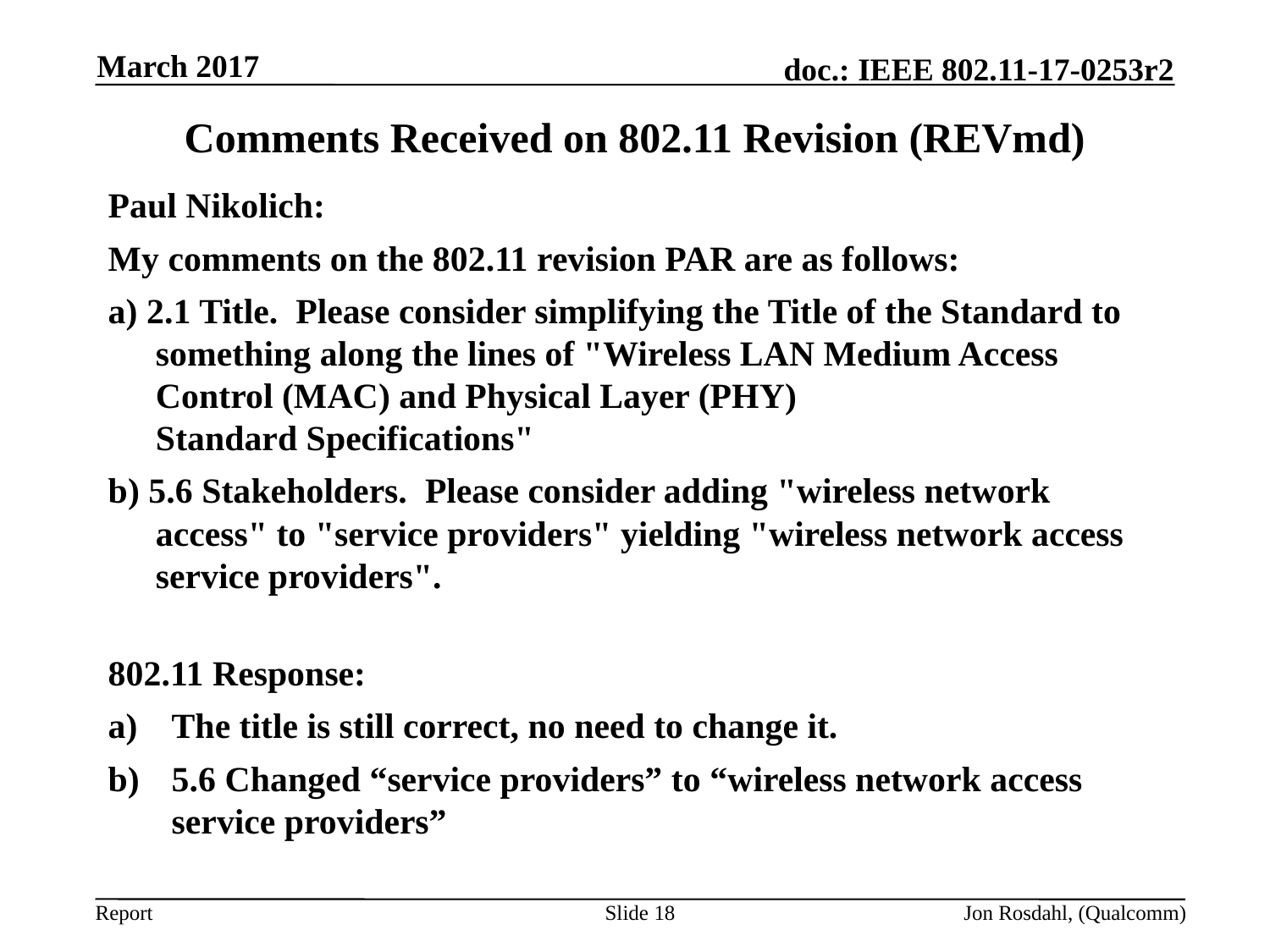

March 2017
# Comments Received on 802.11 Revision (REVmd)
Paul Nikolich:
My comments on the 802.11 revision PAR are as follows:
a) 2.1 Title.  Please consider simplifying the Title of the Standard to something along the lines of "Wireless LAN Medium Access Control (MAC) and Physical Layer (PHY) Standard Specifications"
b) 5.6 Stakeholders.  Please consider adding "wireless network access" to "service providers" yielding "wireless network access service providers".

802.11 Response:
The title is still correct, no need to change it.
5.6 Changed “service providers” to “wireless network access service providers”
Slide 18
Jon Rosdahl, (Qualcomm)